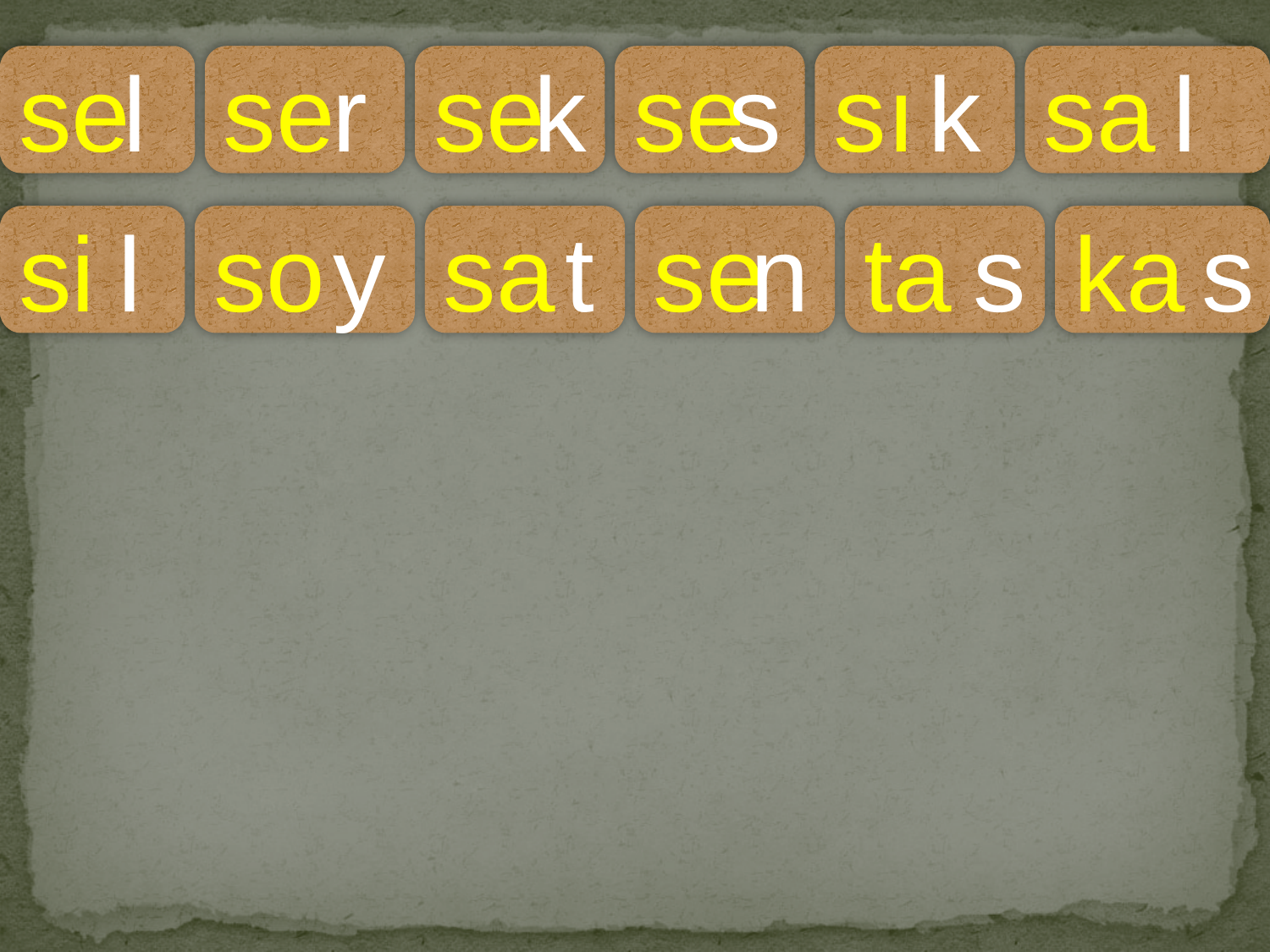

se
l
se
r
se
k
se
s
sı
k
sa
l
si
l
so
y
sa
t
se
n
ta
s
ka
s